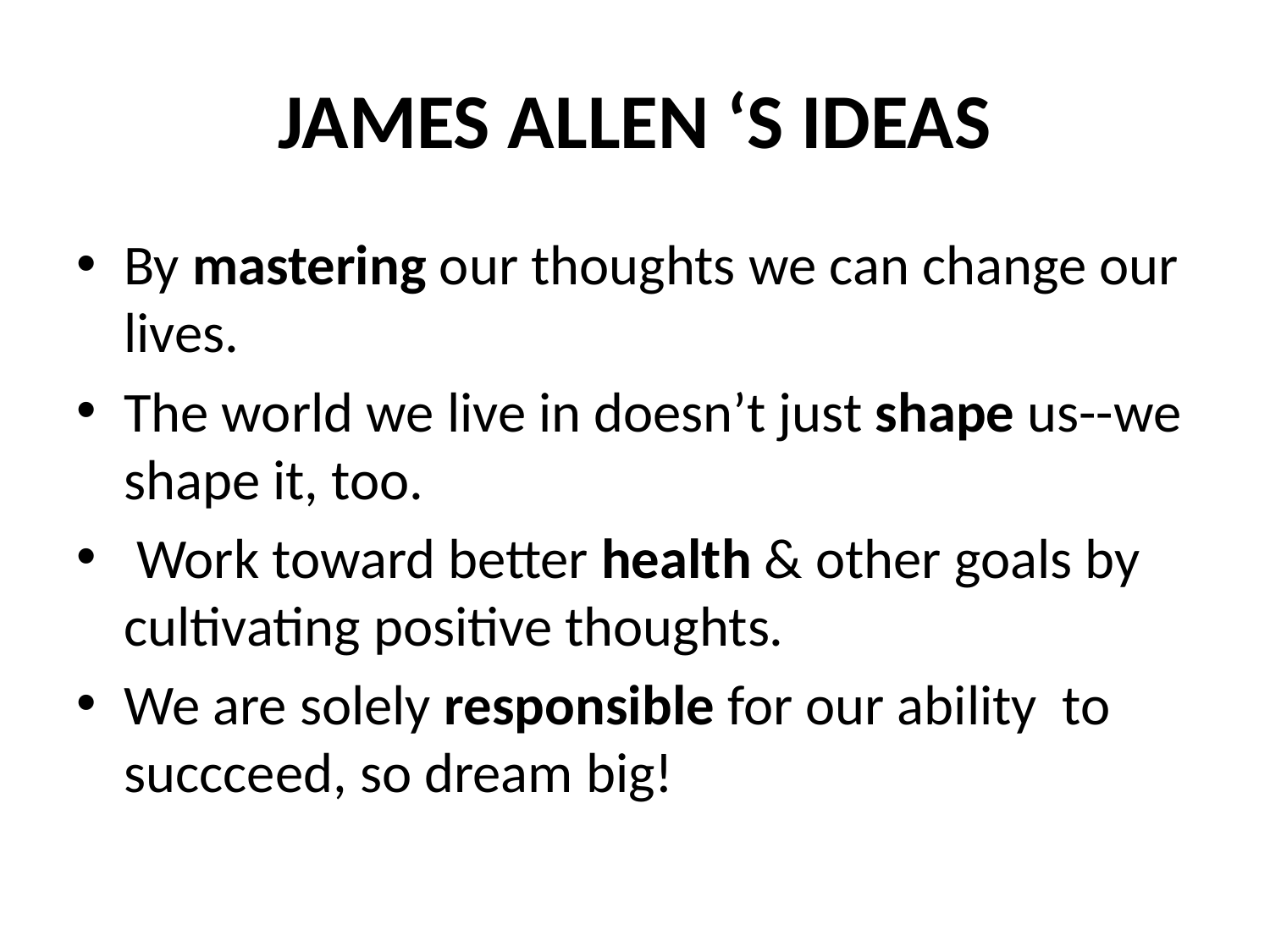

# JAMES ALLEN ‘S IDEAS
By mastering our thoughts we can change our lives.
The world we live in doesn’t just shape us--we shape it, too.
 Work toward better health & other goals by cultivating positive thoughts.
We are solely responsible for our ability  to succceed, so dream big!